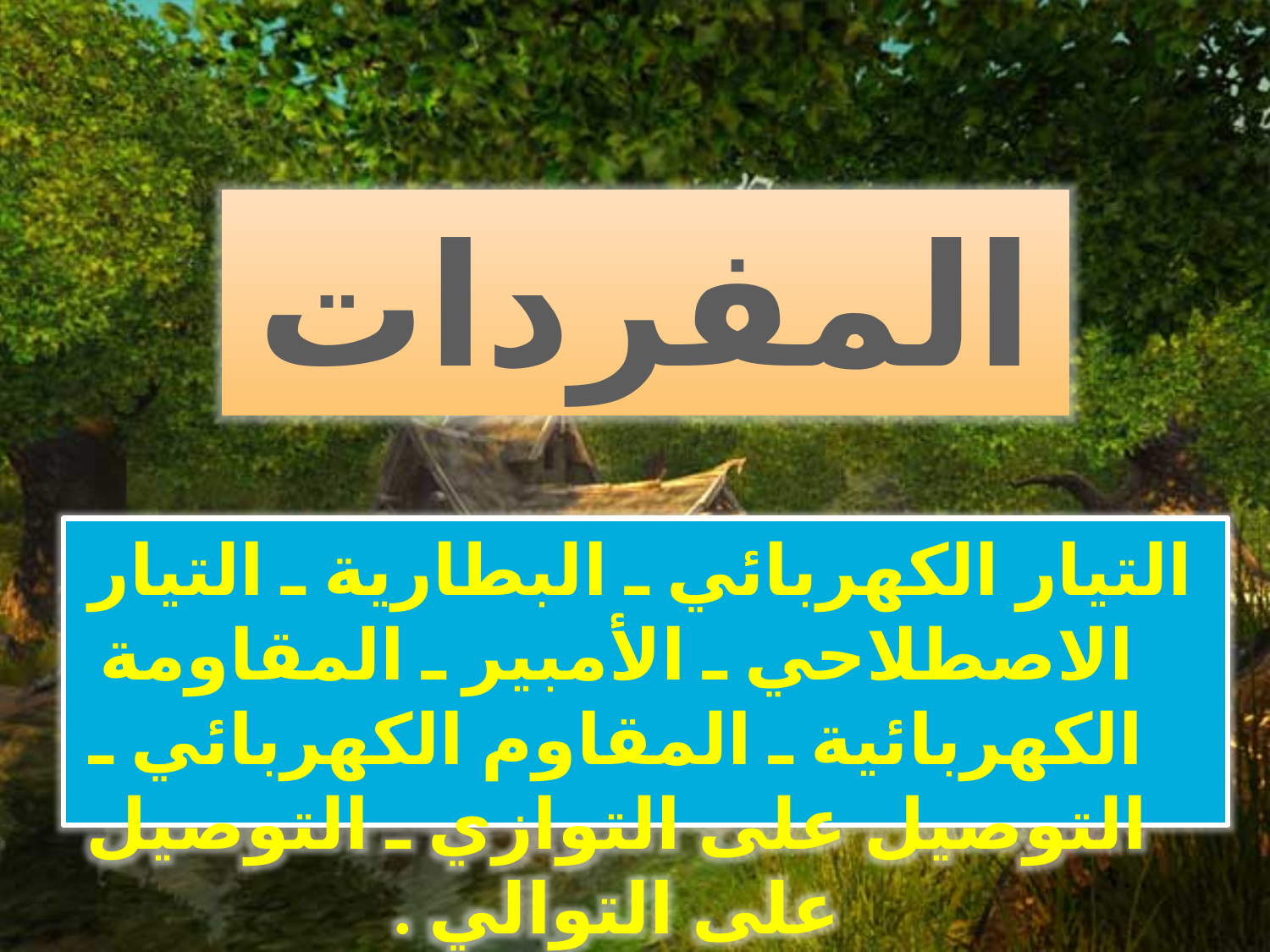

المفردات
التيار الكهربائي ـ البطارية ـ التيار الاصطلاحي ـ الأمبير ـ المقاومة الكهربائية ـ المقاوم الكهربائي ـ التوصيل على التوازي ـ التوصيل على التوالي .